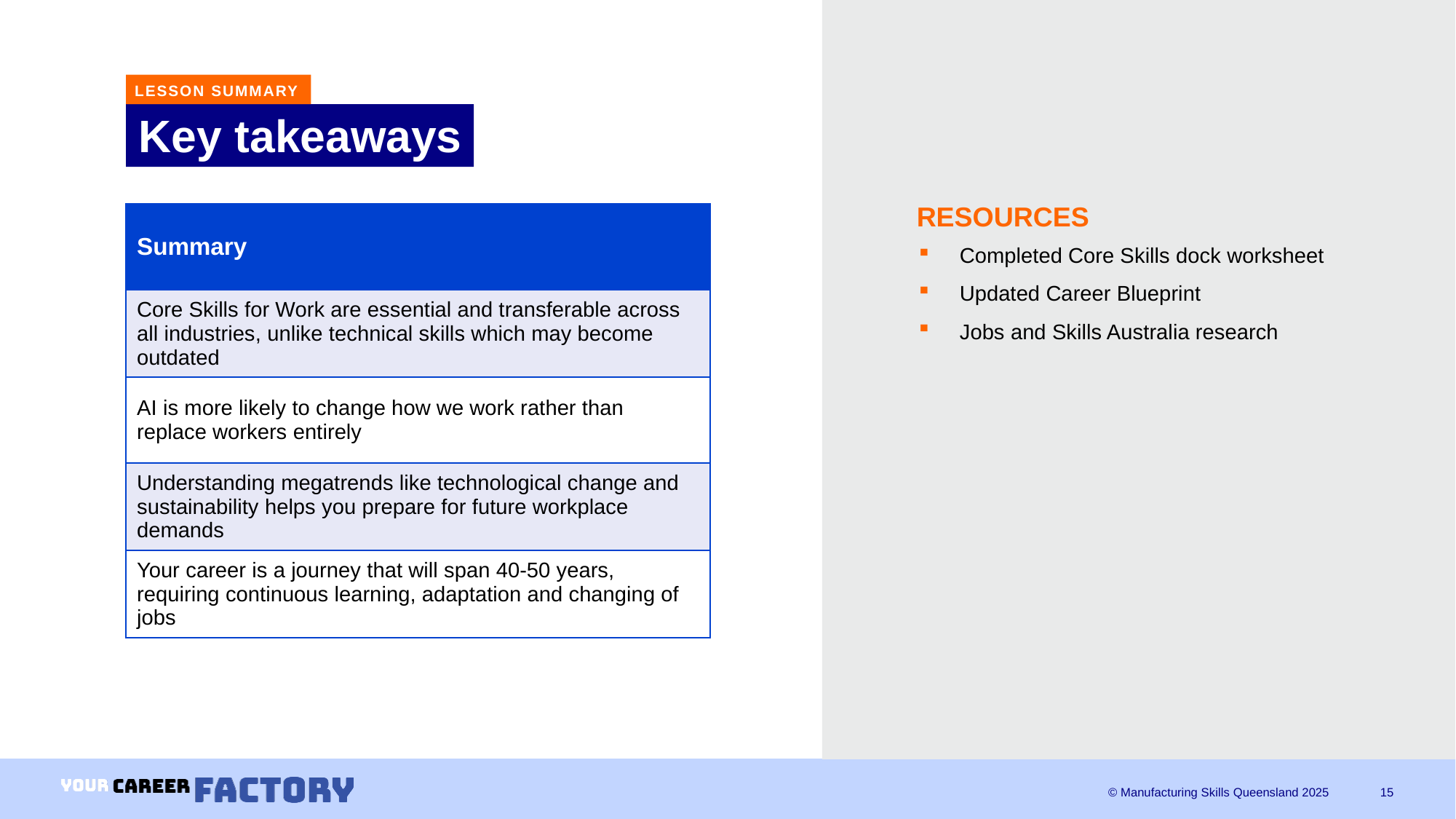

LESSON SUMMARY
# Key takeaways
RESOURCES
| Summary |
| --- |
| Core Skills for Work are essential and transferable across all industries, unlike technical skills which may become outdated |
| AI is more likely to change how we work rather than replace workers entirely |
| Understanding megatrends like technological change and sustainability helps you prepare for future workplace demands |
| Your career is a journey that will span 40-50 years, requiring continuous learning, adaptation and changing of jobs |
Completed Core Skills dock worksheet
Updated Career Blueprint
Jobs and Skills Australia research